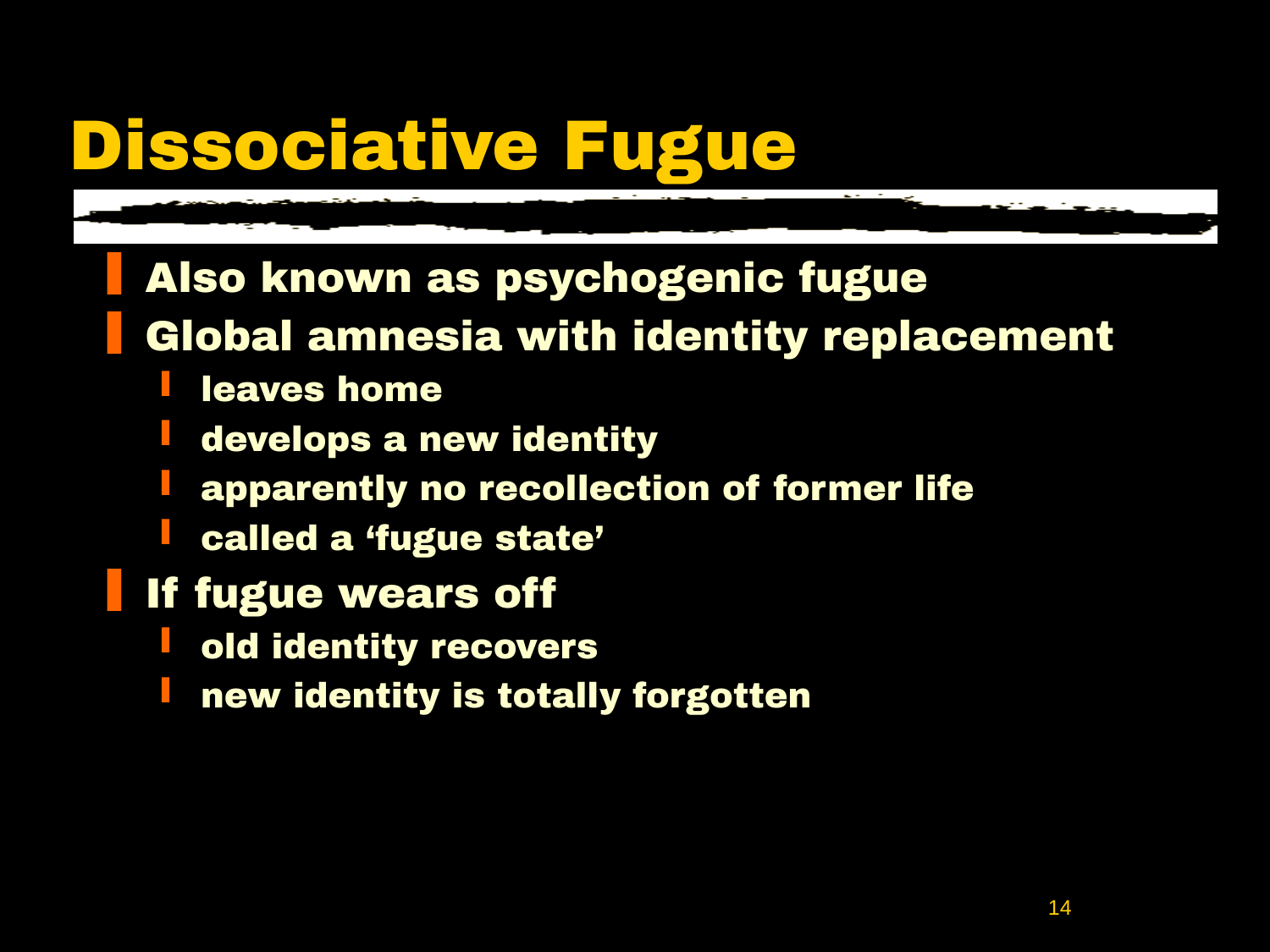

# Dissociative Fugue
Also known as psychogenic fugue
Global amnesia with identity replacement
leaves home
develops a new identity
apparently no recollection of former life
called a ‘fugue state’
If fugue wears off
old identity recovers
new identity is totally forgotten